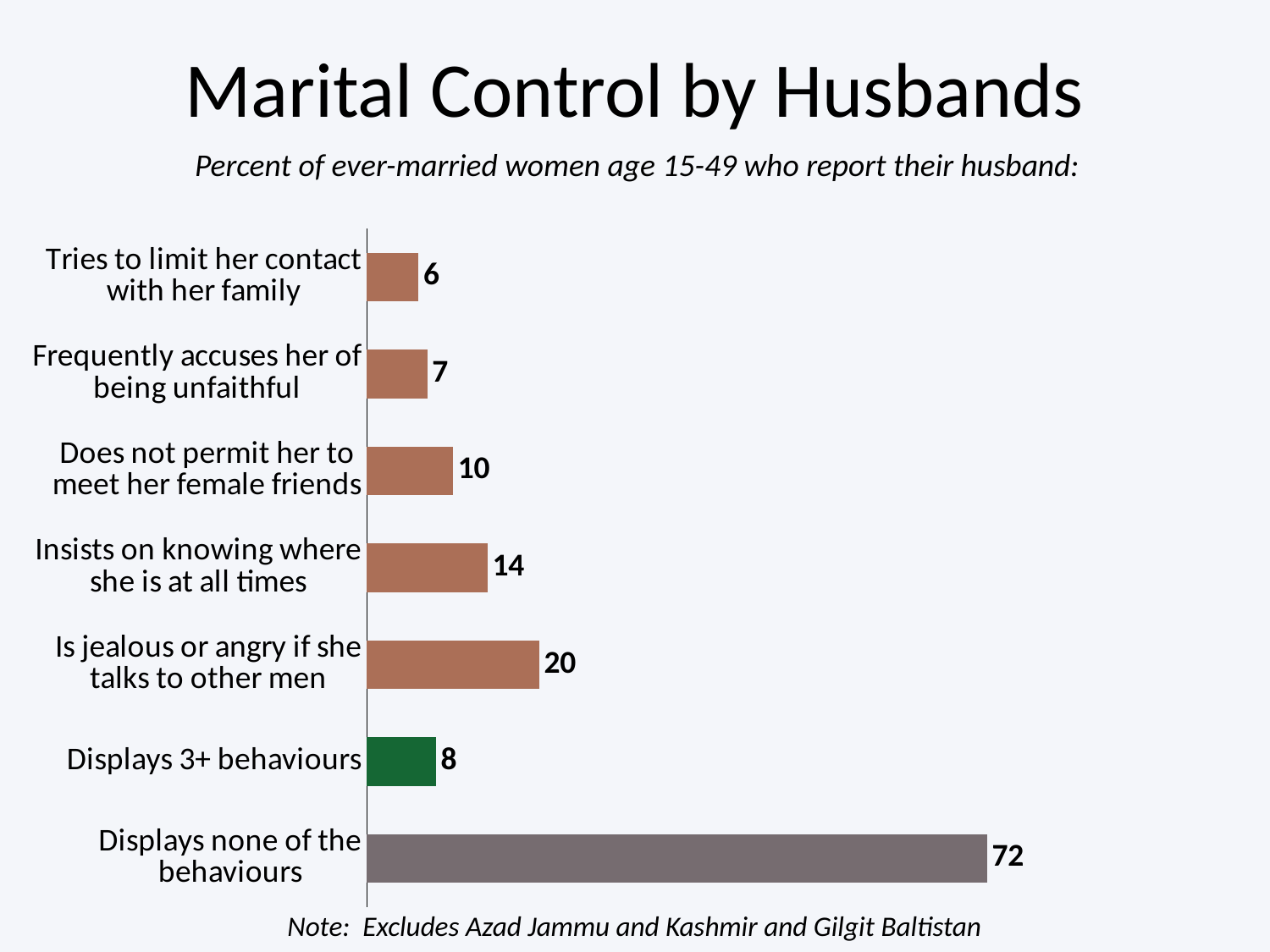

# Marital Control by Husbands
Percent of ever-married women age 15-49 who report their husband:

### Chart

| Category | Series 1 |
|---|---|
| Displays none of the behaviours | 72.0 |
| Displays 3+ behaviours | 8.0 |
| Is jealous or angry if she talks to other men | 20.0 |
| Insists on knowing where she is at all times | 14.0 |
| Does not permit her to meet her female friends | 10.0 |
| Frequently accuses her of being unfaithful | 7.0 |
| Tries to limit her contact with her family | 6.0 |
Note:  Excludes Azad Jammu and Kashmir and Gilgit Baltistan